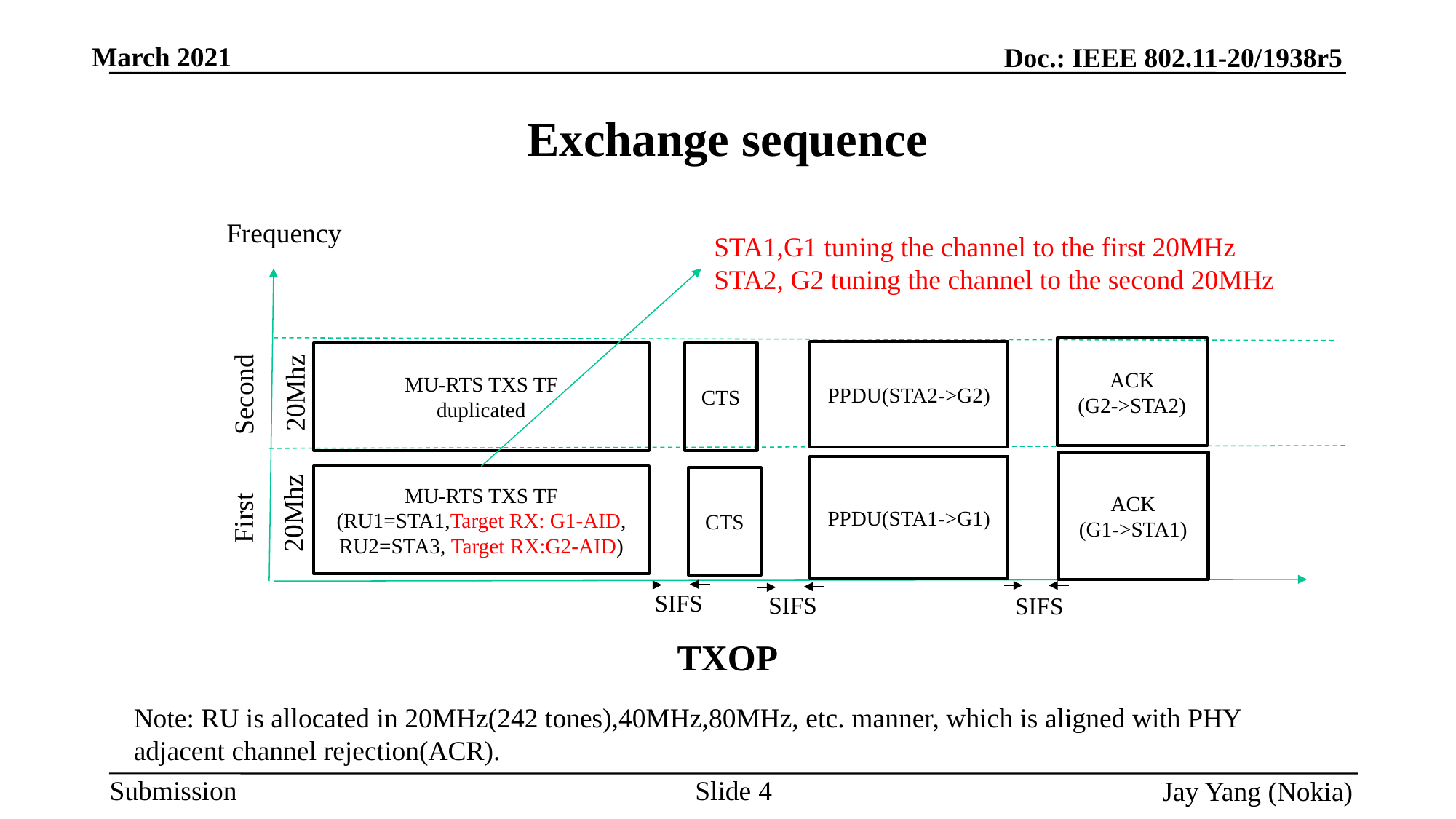

# Exchange sequence
Frequency
STA1,G1 tuning the channel to the first 20MHz
STA2, G2 tuning the channel to the second 20MHz
ACK
(G2->STA2)
PPDU(STA2->G2)
MU-RTS TXS TF
duplicated
CTS
20Mhz
Second
ACK
(G1->STA1)
PPDU(STA1->G1)
MU-RTS TXS TF
(RU1=STA1,Target RX: G1-AID,
RU2=STA3, Target RX:G2-AID)
CTS
20Mhz
First
SIFS
SIFS
SIFS
TXOP
Note: RU is allocated in 20MHz(242 tones),40MHz,80MHz, etc. manner, which is aligned with PHY adjacent channel rejection(ACR).
Slide 4
 Jay Yang (Nokia)